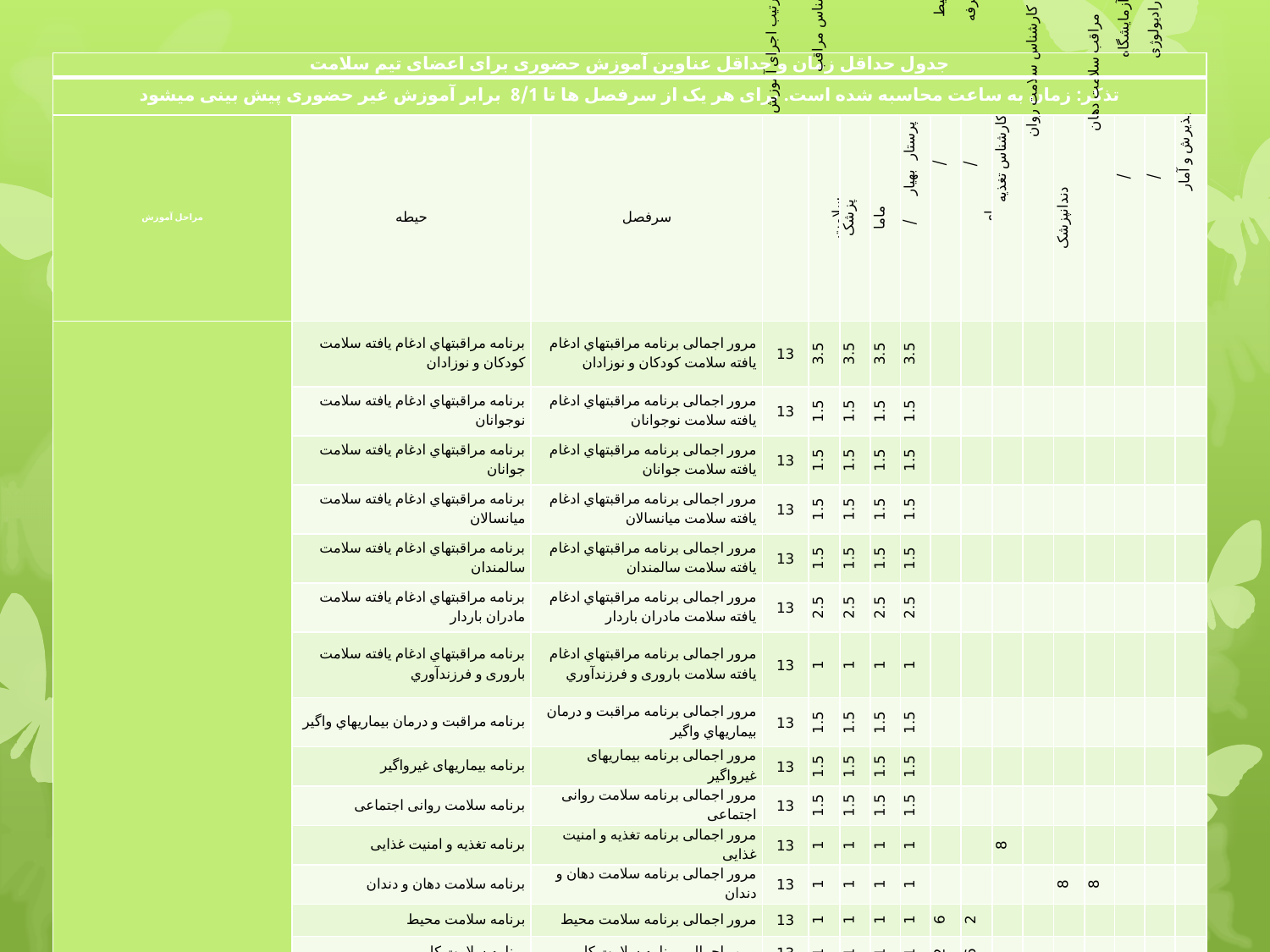

| جدول حداقل زمان و حداقل عناوین آموزش حضوری برای اعضای تیم سلامت |  |  |  |  |  |  |  |  |  |  |  |  |  |  |  |  |
| --- | --- | --- | --- | --- | --- | --- | --- | --- | --- | --- | --- | --- | --- | --- | --- | --- |
| تذکر: زمان به ساعت محاسبه شده است. برای هر یک از سرفصل ها تا 8/1 برابر آموزش غیر حضوری پیش بینی می­شود |  |  |  |  |  |  |  |  |  |  |  |  |  |  |  |  |
| مراحل آموزش | حیطه | سرفصل | ترتیب اجرای آموزش | کاردان یا کارشناس مراقب سلامت | پزشک | ماما | پرستار/ بهیار | کاردان/ کارشناس بهداشت محيط | کارئان/ کارشناس بهداشت حرفه اي | كارشناس تغذيه | کارشناس سلامت روان | دندانپزشک | مراقب سلامت دهان | کاردان/ کارشناس آزمایشگاه | کاردان/ کارشناس رادیولوژی | پذیرش و آمار |
| مرور اجمالی برنامه های سلامت | برنامه مراقبتهاي ادغام یافته سلامت کودکان و نوزادان | مرور اجمالی برنامه مراقبتهاي ادغام یافته سلامت کودکان و نوزادان | 13 | 3.5 | 3.5 | 3.5 | 3.5 |  |  |  |  |  |  |  |  |  |
|  | برنامه مراقبتهاي ادغام يافته سلامت نوجوانان | مرور اجمالی برنامه مراقبتهاي ادغام يافته سلامت نوجوانان | 13 | 1.5 | 1.5 | 1.5 | 1.5 |  |  |  |  |  |  |  |  |  |
|  | برنامه مراقبتهاي ادغام يافته سلامت جوانان | مرور اجمالی برنامه مراقبتهاي ادغام يافته سلامت جوانان | 13 | 1.5 | 1.5 | 1.5 | 1.5 |  |  |  |  |  |  |  |  |  |
|  | برنامه مراقبتهاي ادغام يافته سلامت ميانسالان | مرور اجمالی برنامه مراقبتهاي ادغام يافته سلامت ميانسالان | 13 | 1.5 | 1.5 | 1.5 | 1.5 |  |  |  |  |  |  |  |  |  |
|  | برنامه مراقبتهاي ادغام يافته سلامت سالمندان | مرور اجمالی برنامه مراقبتهاي ادغام يافته سلامت سالمندان | 13 | 1.5 | 1.5 | 1.5 | 1.5 |  |  |  |  |  |  |  |  |  |
|  | برنامه مراقبتهاي ادغام يافته سلامت مادران باردار | مرور اجمالی برنامه مراقبتهاي ادغام يافته سلامت مادران باردار | 13 | 2.5 | 2.5 | 2.5 | 2.5 |  |  |  |  |  |  |  |  |  |
|  | برنامه مراقبتهاي ادغام يافته سلامت باروری و فرزندآوري | مرور اجمالی برنامه مراقبتهاي ادغام يافته سلامت باروری و فرزندآوري | 13 | 1 | 1 | 1 | 1 |  |  |  |  |  |  |  |  |  |
|  | برنامه مراقبت و درمان بيماريهاي واگیر | مرور اجمالی برنامه مراقبت و درمان بيماريهاي واگیر | 13 | 1.5 | 1.5 | 1.5 | 1.5 |  |  |  |  |  |  |  |  |  |
|  | برنامه بیماریهای غیرواگیر | مرور اجمالی برنامه بیماریهای غیرواگیر | 13 | 1.5 | 1.5 | 1.5 | 1.5 |  |  |  |  |  |  |  |  |  |
|  | برنامه سلامت روانی اجتماعی | مرور اجمالی برنامه سلامت روانی اجتماعی | 13 | 1.5 | 1.5 | 1.5 | 1.5 |  |  |  |  |  |  |  |  |  |
|  | برنامه تغذیه و امنیت غذایی | مرور اجمالی برنامه تغذیه و امنیت غذایی | 13 | 1 | 1 | 1 | 1 |  |  | 8 |  |  |  |  |  |  |
|  | برنامه سلامت دهان و دندان | مرور اجمالی برنامه سلامت دهان و دندان | 13 | 1 | 1 | 1 | 1 |  |  |  |  | 8 | 8 |  |  |  |
|  | برنامه سلامت محيط | مرور اجمالی برنامه سلامت محيط | 13 | 1 | 1 | 1 | 1 | 6 | 2 |  |  |  |  |  |  |  |
|  | برنامه سلامت کار | مرور اجمالی برنامه سلامت کار | 13 | 1 | 1 | 1 | 1 | 2 | 6 |  |  |  |  |  |  |  |
|  | برنامه فوريتها | مرور اجمالی برنامه فوريتها | 13 | 0.5 | 0.5 | 0.5 | 0.5 | 0.5 | 0.5 | 0.5 | 0.5 | 0.5 | 0.5 | 0.5 | 0.5 |  |
|  | برنامه بحران و بلایا | مرور اجمالی برنامه بحران و بلایا | 13 | 0.5 | 0.5 | 0.5 | 0.5 | 0.5 | 0.5 | 0.5 | 0.5 | 0.5 | 0.5 | 0.5 | 0.5 | 0.5 |
| جمع ساعات آموزش |  |  |  | 22.5 | 22.5 | 22.5 | 22.5 | 9 | 9 | 9 | 1 | 9 | 9 | 1 | 1 | 0.5 |
#